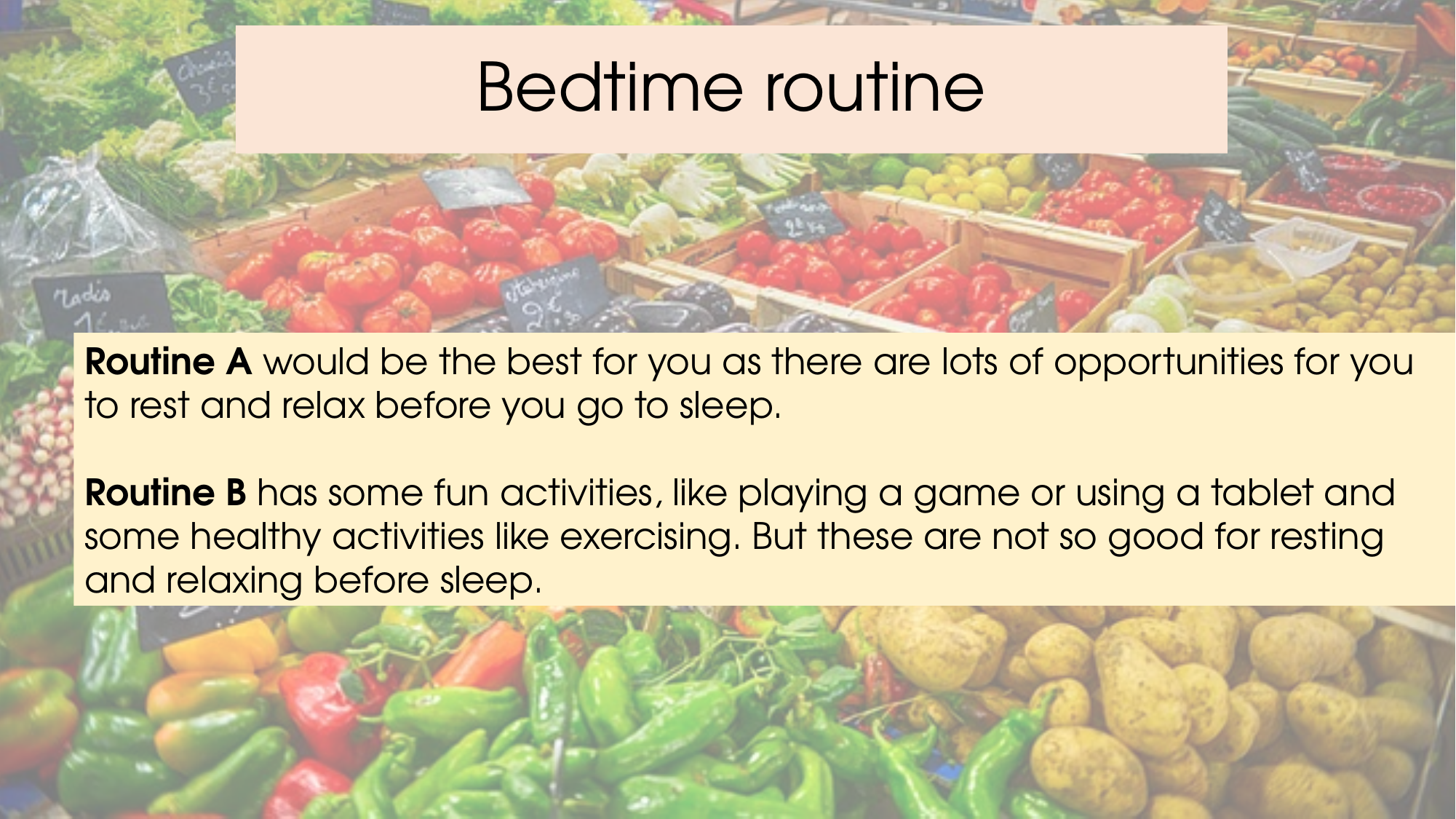

Bedtime routine
Routine A would be the best for you as there are lots of opportunities for you to rest and relax before you go to sleep.

Routine B has some fun activities, like playing a game or using a tablet and some healthy activities like exercising. But these are not so good for resting and relaxing before sleep.